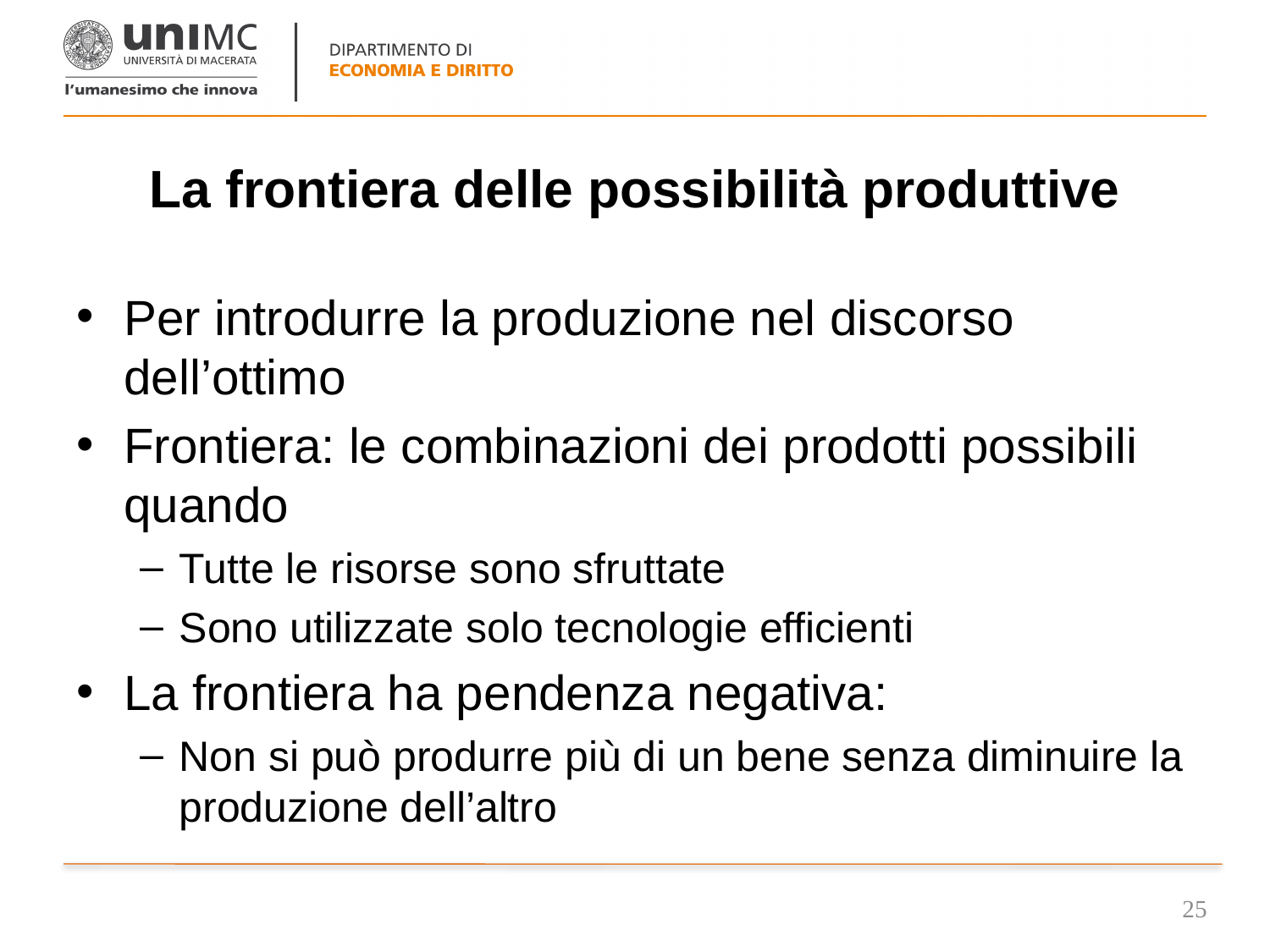

# La frontiera delle possibilità produttive
Per introdurre la produzione nel discorso dell’ottimo
Frontiera: le combinazioni dei prodotti possibili quando
Tutte le risorse sono sfruttate
Sono utilizzate solo tecnologie efficienti
La frontiera ha pendenza negativa:
Non si può produrre più di un bene senza diminuire la produzione dell’altro
25